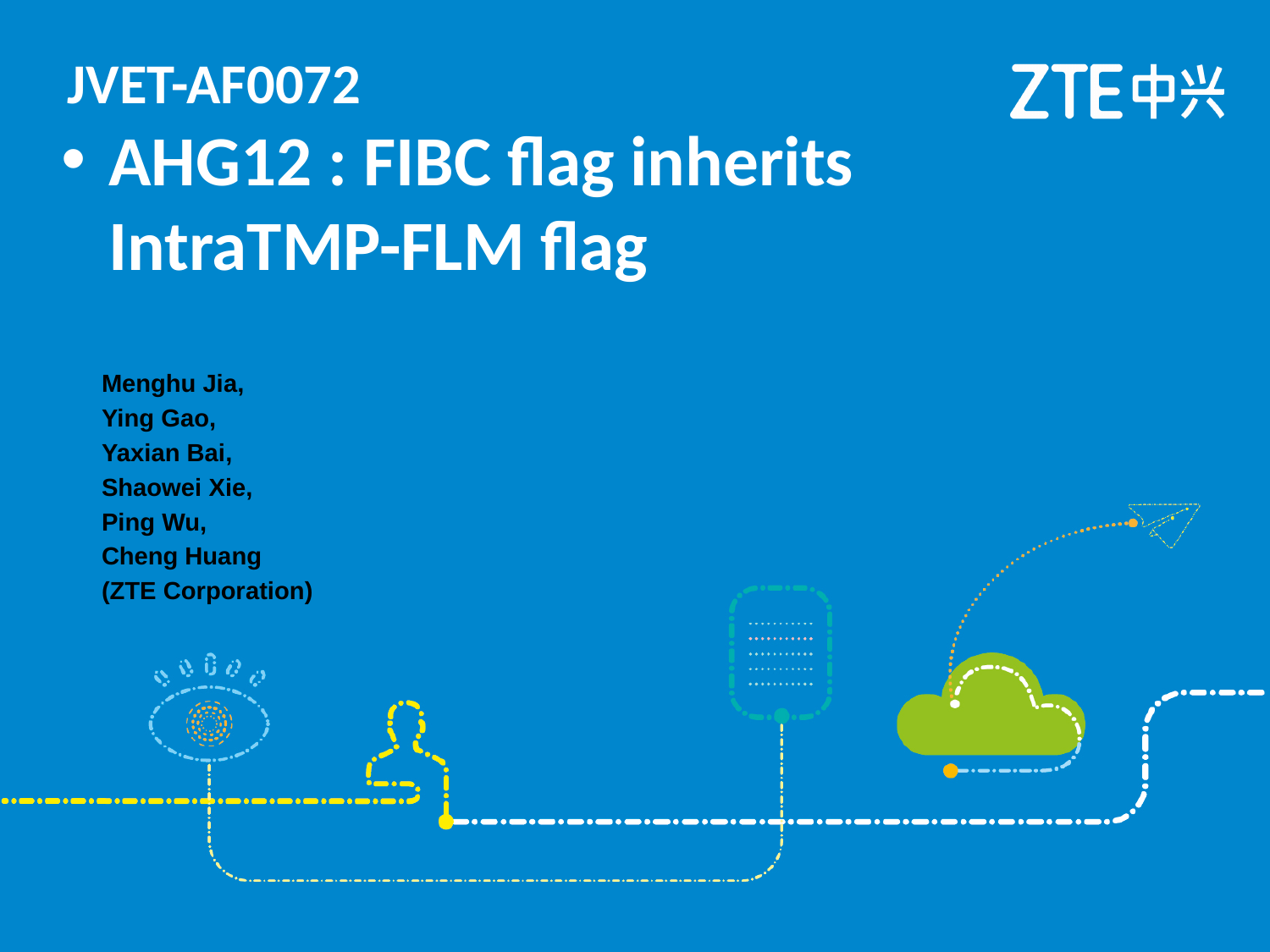

JVET-AF0072
AHG12 : FIBC flag inherits IntraTMP-FLM flag
Menghu Jia,
Ying Gao,
Yaxian Bai,
Shaowei Xie,
Ping Wu,
Cheng Huang
(ZTE Corporation)